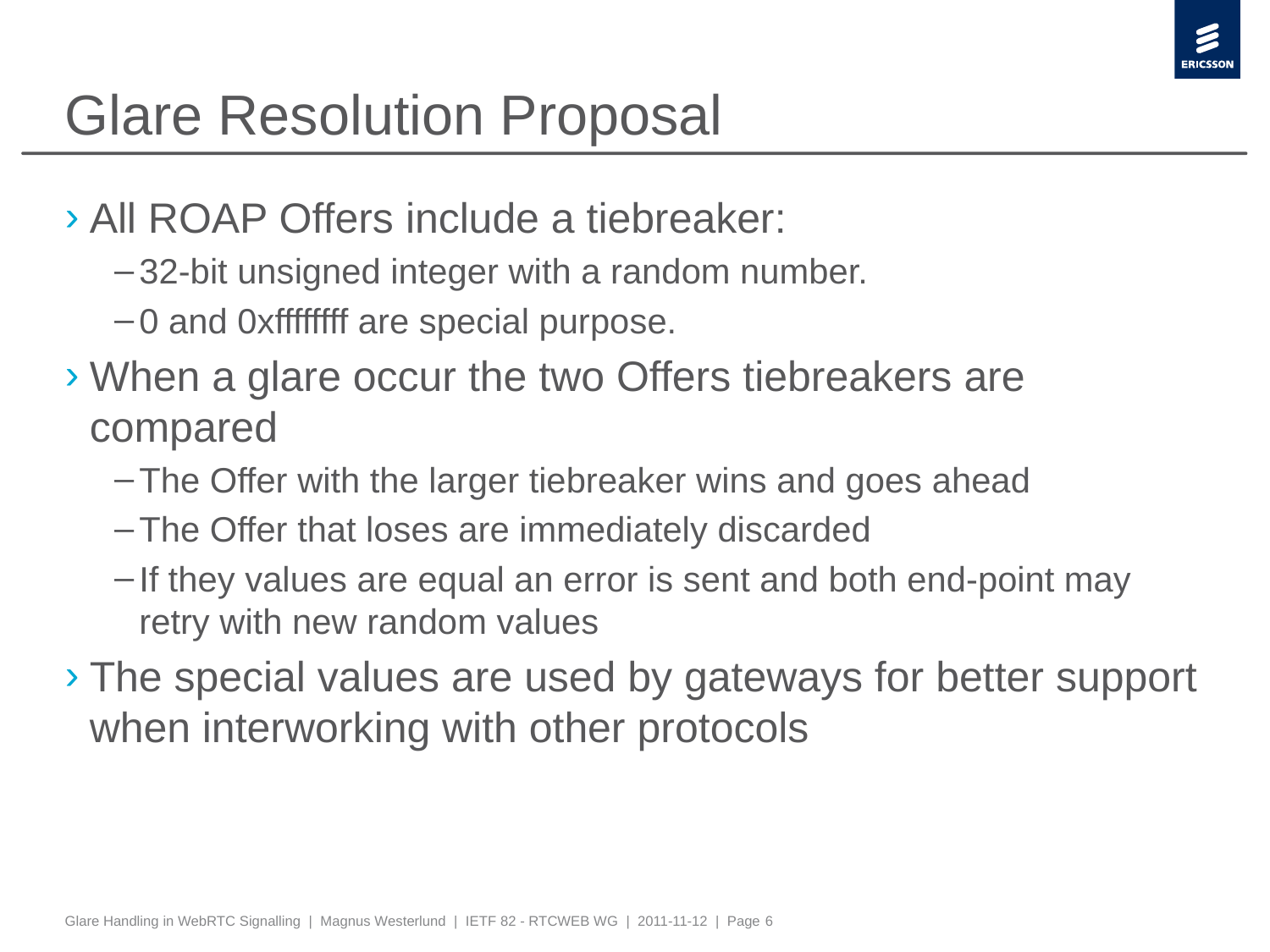

# Glare Resolution Proposal
All ROAP Offers include a tiebreaker:
32-bit unsigned integer with a random number.
0 and 0xffffffff are special purpose.
When a glare occur the two Offers tiebreakers are compared
The Offer with the larger tiebreaker wins and goes ahead
The Offer that loses are immediately discarded
If they values are equal an error is sent and both end-point may retry with new random values
The special values are used by gateways for better support when interworking with other protocols